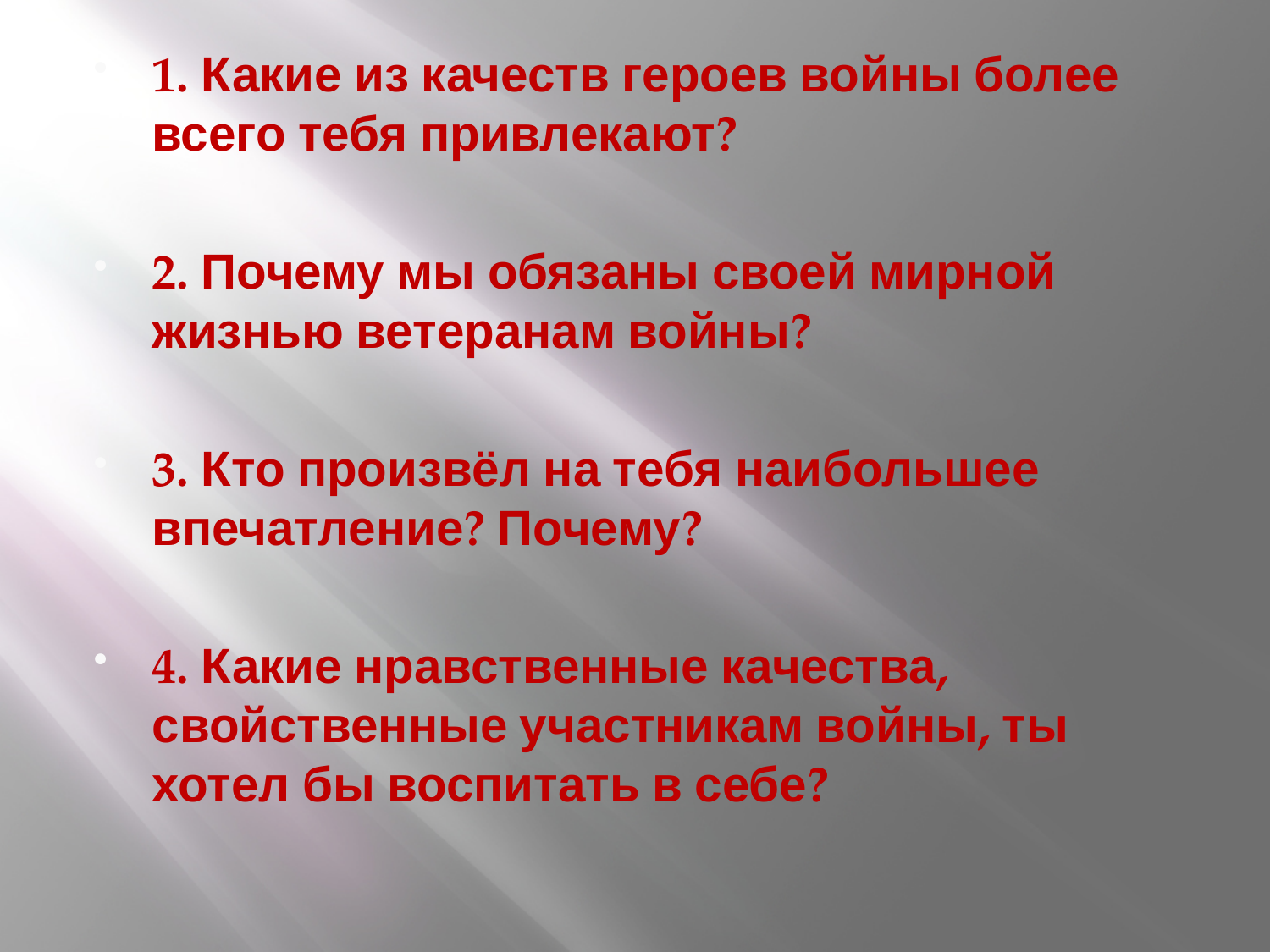

1. Какие из качеств героев войны более всего тебя привлекают?

2. Почему мы обязаны своей мирной жизнью ветеранам войны?

3. Кто произвёл на тебя наибольшее впечатление? Почему?

4. Какие нравственные качества, свойственные участникам войны, ты хотел бы воспитать в себе?